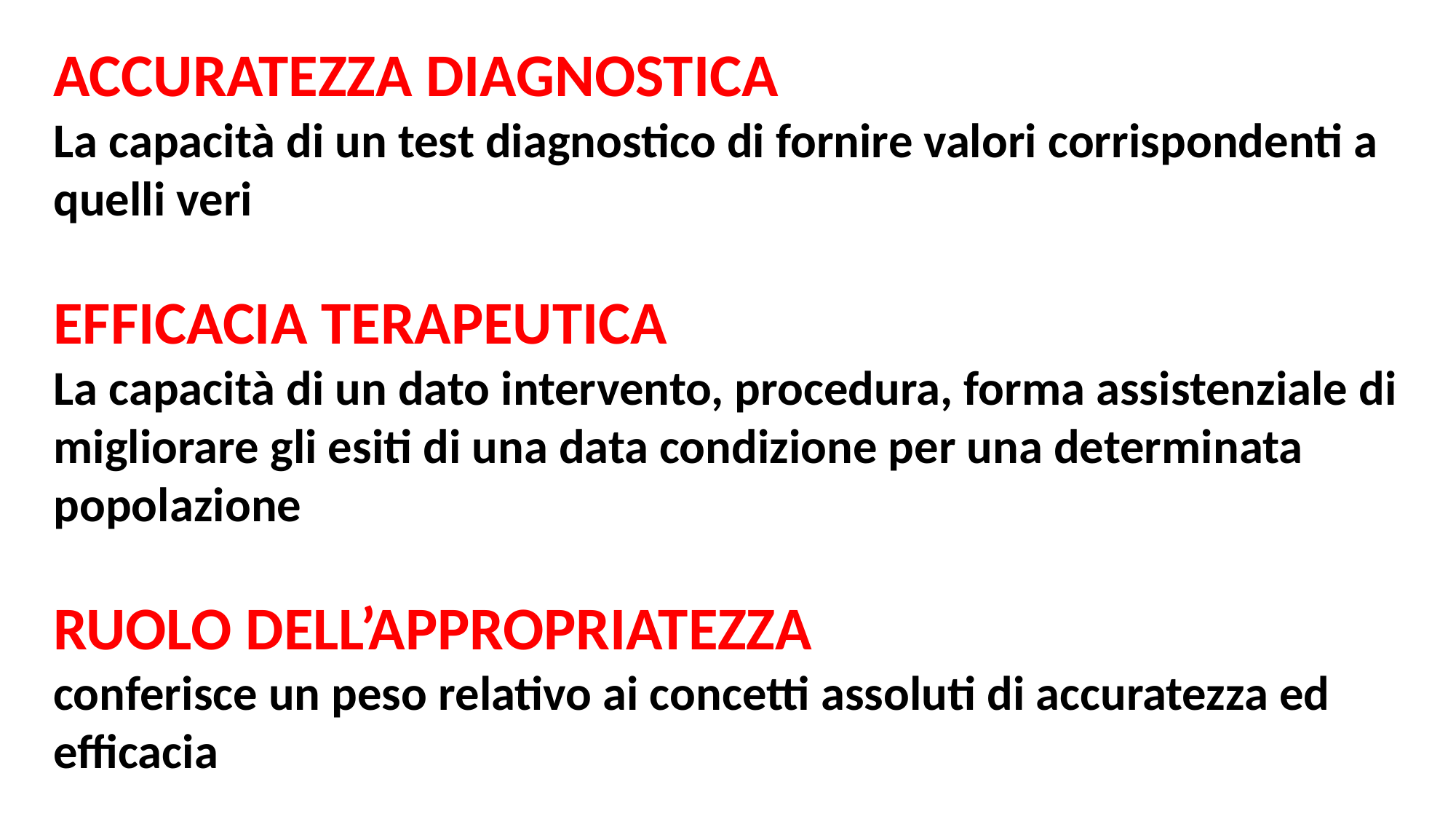

ACCURATEZZA DIAGNOSTICA
La capacità di un test diagnostico di fornire valori corrispondenti a quelli veri

EFFICACIA TERAPEUTICA
La capacità di un dato intervento, procedura, forma assistenziale di migliorare gli esiti di una data condizione per una determinata popolazione

RUOLO DELL’APPROPRIATEZZA
conferisce un peso relativo ai concetti assoluti di accuratezza ed efficacia